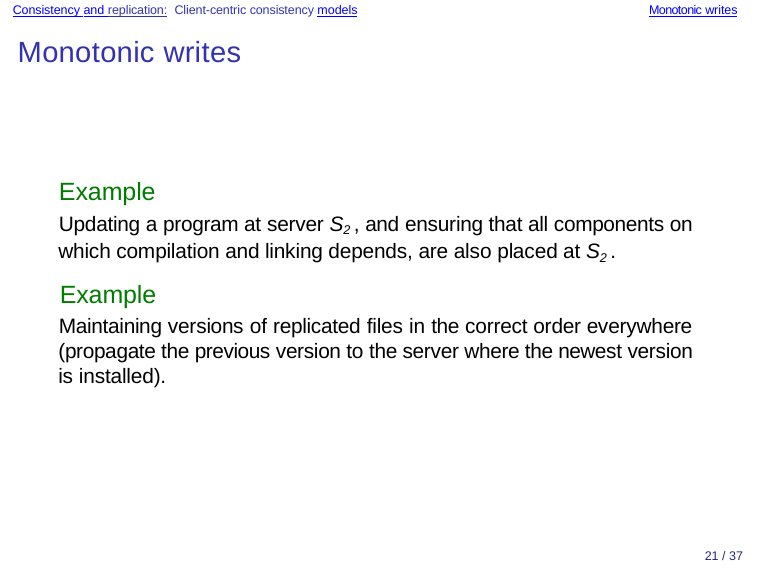

Consistency and replication: Client-centric consistency models
Monotonic writes
Monotonic writes
Example
Updating a program at server S2 , and ensuring that all components on  which compilation and linking depends, are also placed at S2 .
Example
Maintaining versions of replicated files in the correct order everywhere  (propagate the previous version to the server where the newest version  is installed).
21 / 37